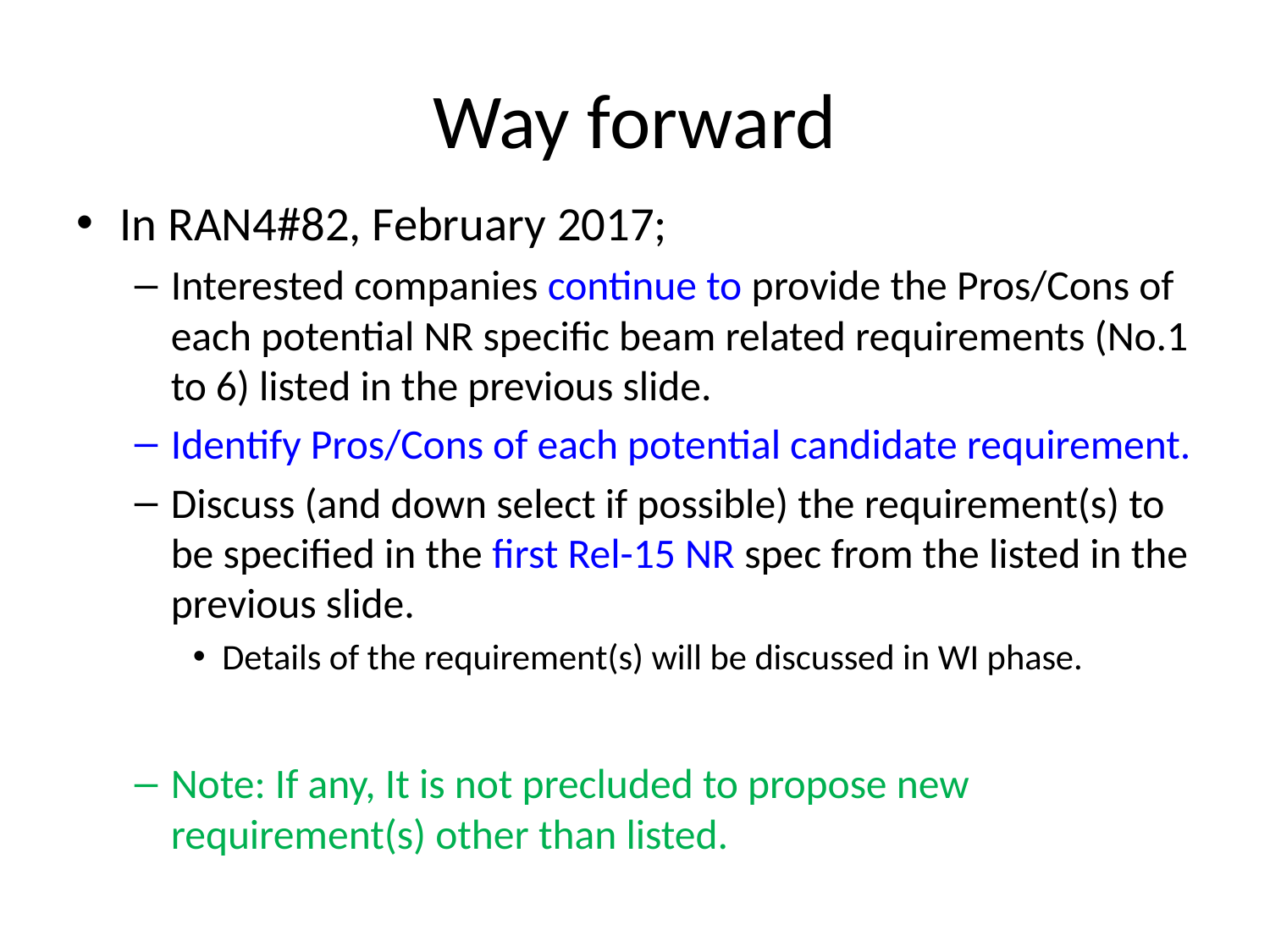

# Way forward
In RAN4#82, February 2017;
Interested companies continue to provide the Pros/Cons of each potential NR specific beam related requirements (No.1 to 6) listed in the previous slide.
Identify Pros/Cons of each potential candidate requirement.
Discuss (and down select if possible) the requirement(s) to be specified in the first Rel-15 NR spec from the listed in the previous slide.
Details of the requirement(s) will be discussed in WI phase.

Note: If any, It is not precluded to propose new requirement(s) other than listed.